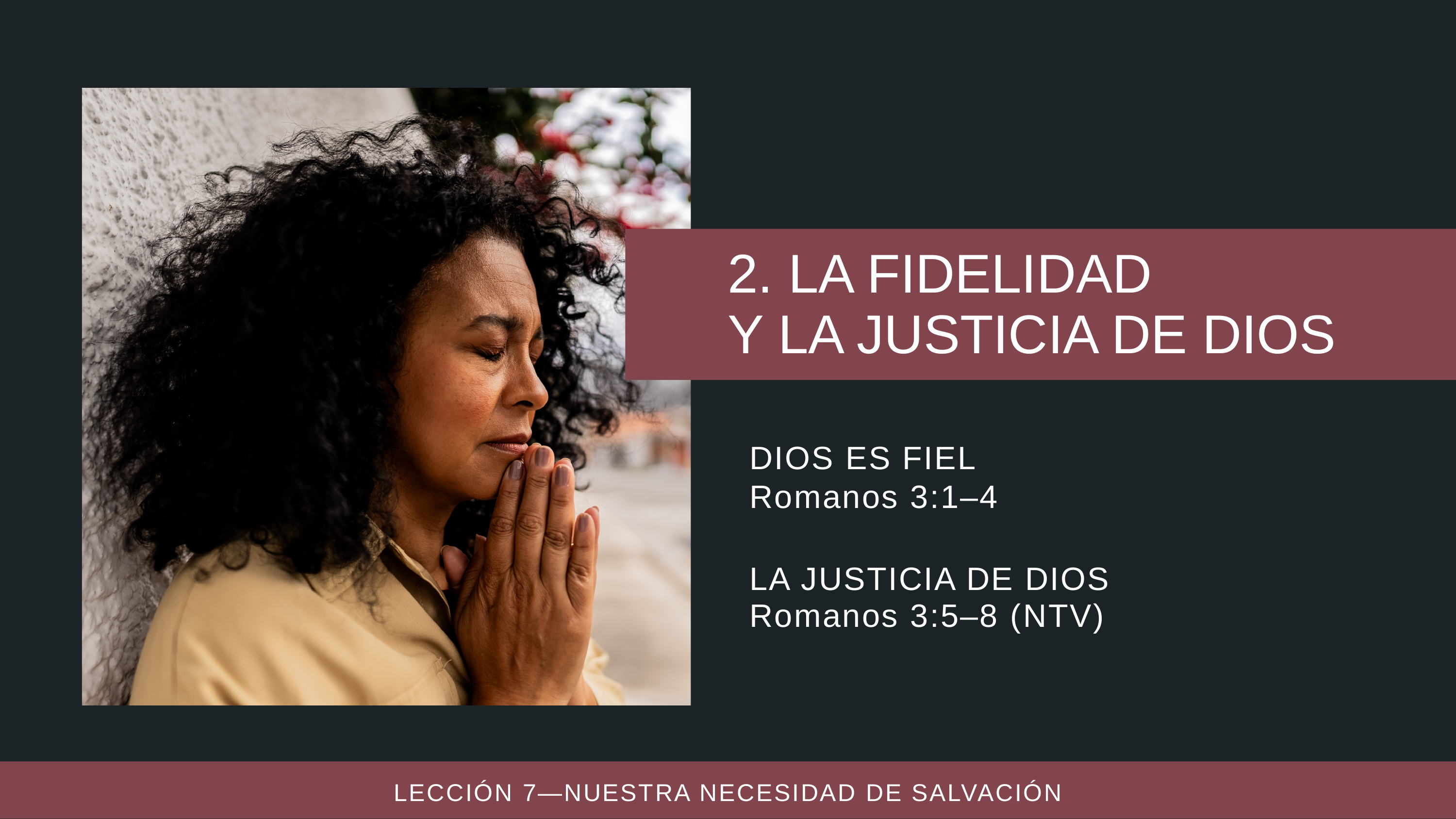

DIOS ES FIEL
Romanos 3:1–4
LA JUSTICIA DE DIOS
Romanos 3:5–8 (ntv)